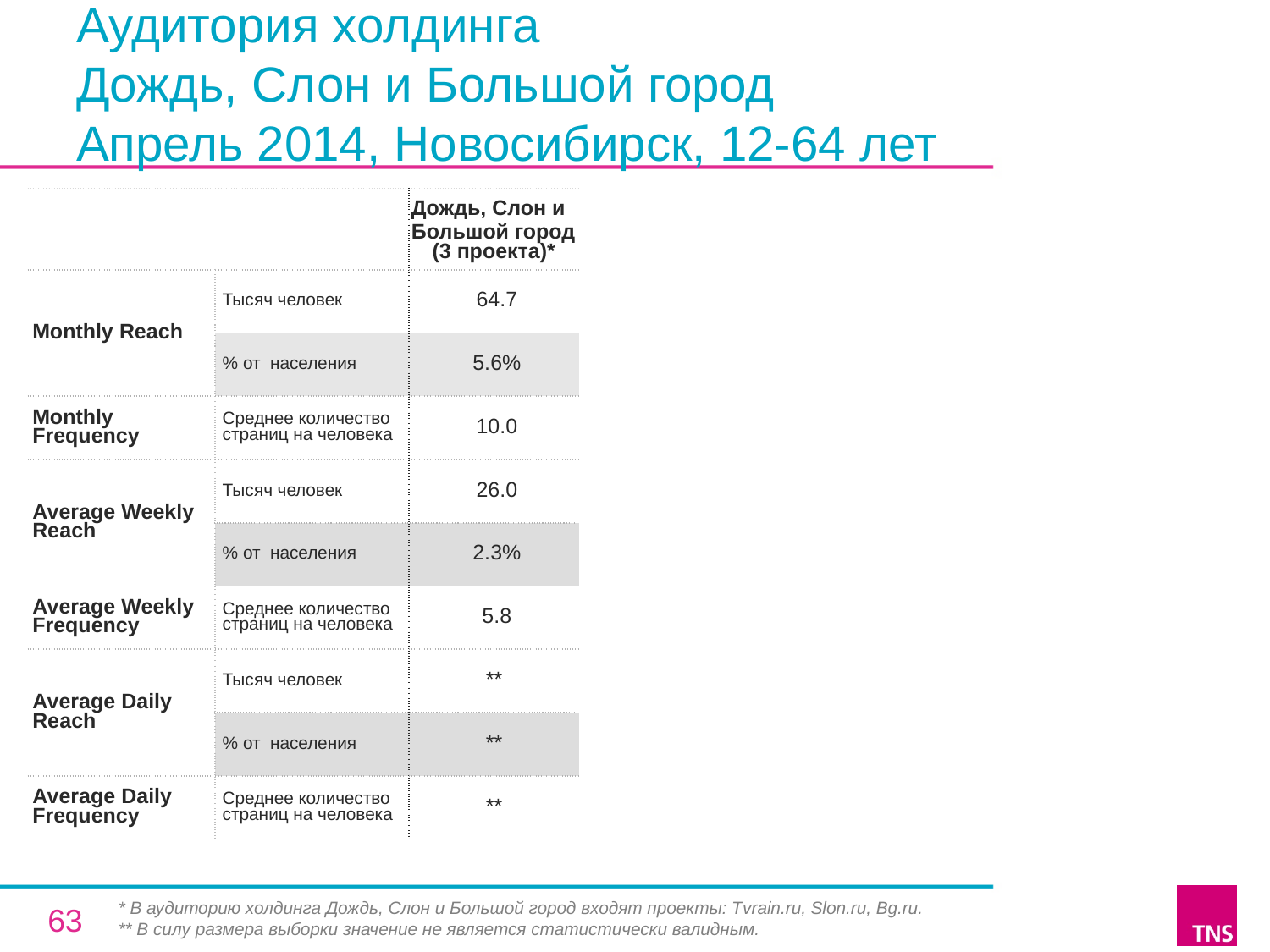

# Аудитория холдинга
Дождь, Слон и Большой город
Апрель 2014, Новосибирск, 12-64 лет
|  |  | Дождь, Слон и Большой город (3 проекта)\* |
| --- | --- | --- |
| Monthly Reach | Тысяч человек | 64.7 |
|  | % от населения | 5.6% |
| Monthly Frequency | Среднее количество страниц на человека | 10.0 |
| Average Weekly Reach | Тысяч человек | 26.0 |
|  | % от населения | 2.3% |
| Average Weekly Frequency | Среднее количество страниц на человека | 5.8 |
| Average Daily Reach | Тысяч человек | \*\* |
|  | % от населения | \*\* |
| Average Daily Frequency | Среднее количество страниц на человека | \*\* |
* В аудиторию холдинга Дождь, Слон и Большой город входят проекты: Tvrain.ru, Slon.ru, Bg.ru.
** В силу размера выборки значение не является статистически валидным.
63